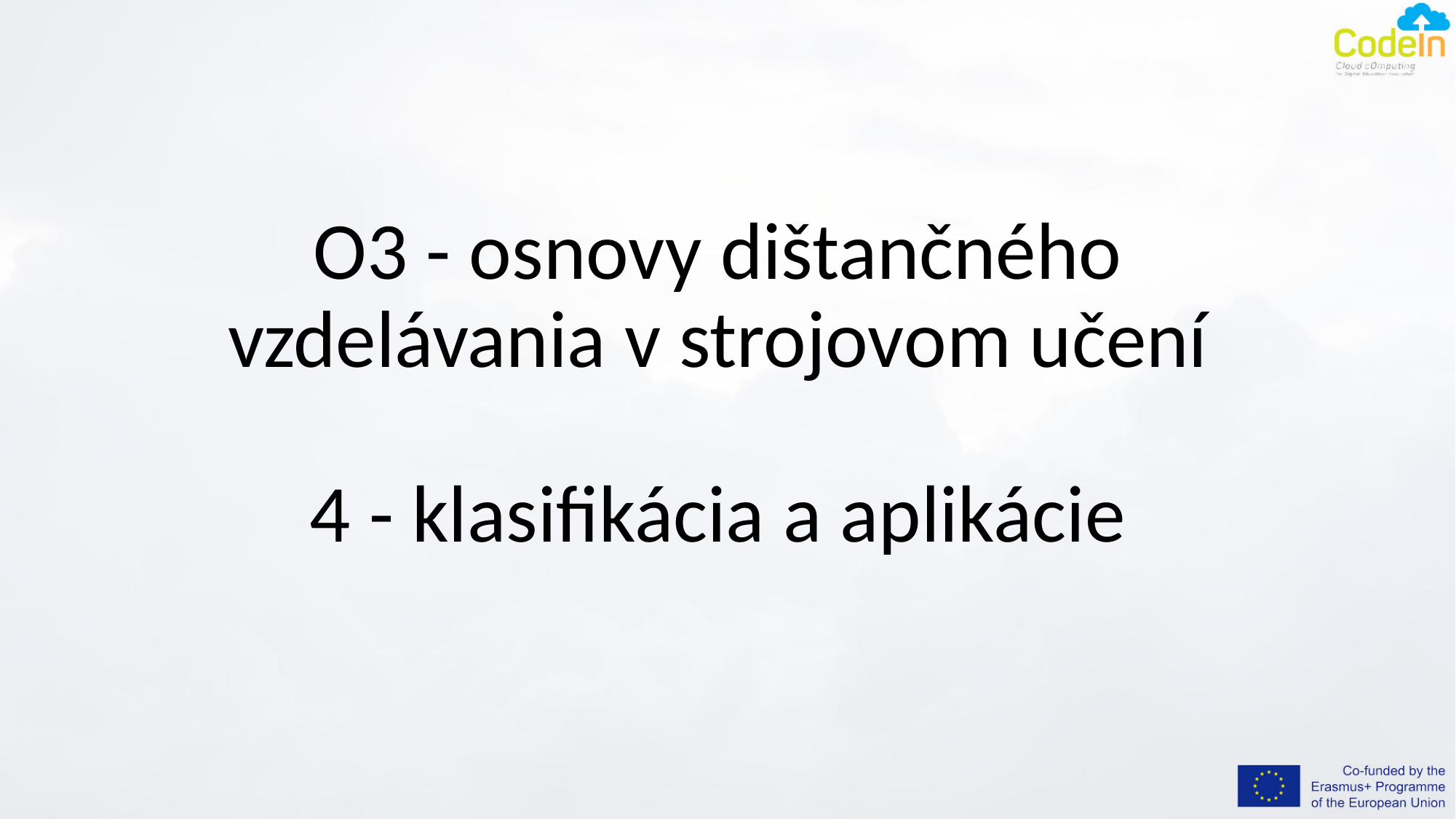

# O3 - osnovy dištančného vzdelávania v strojovom učení 4 - klasifikácia a aplikácie